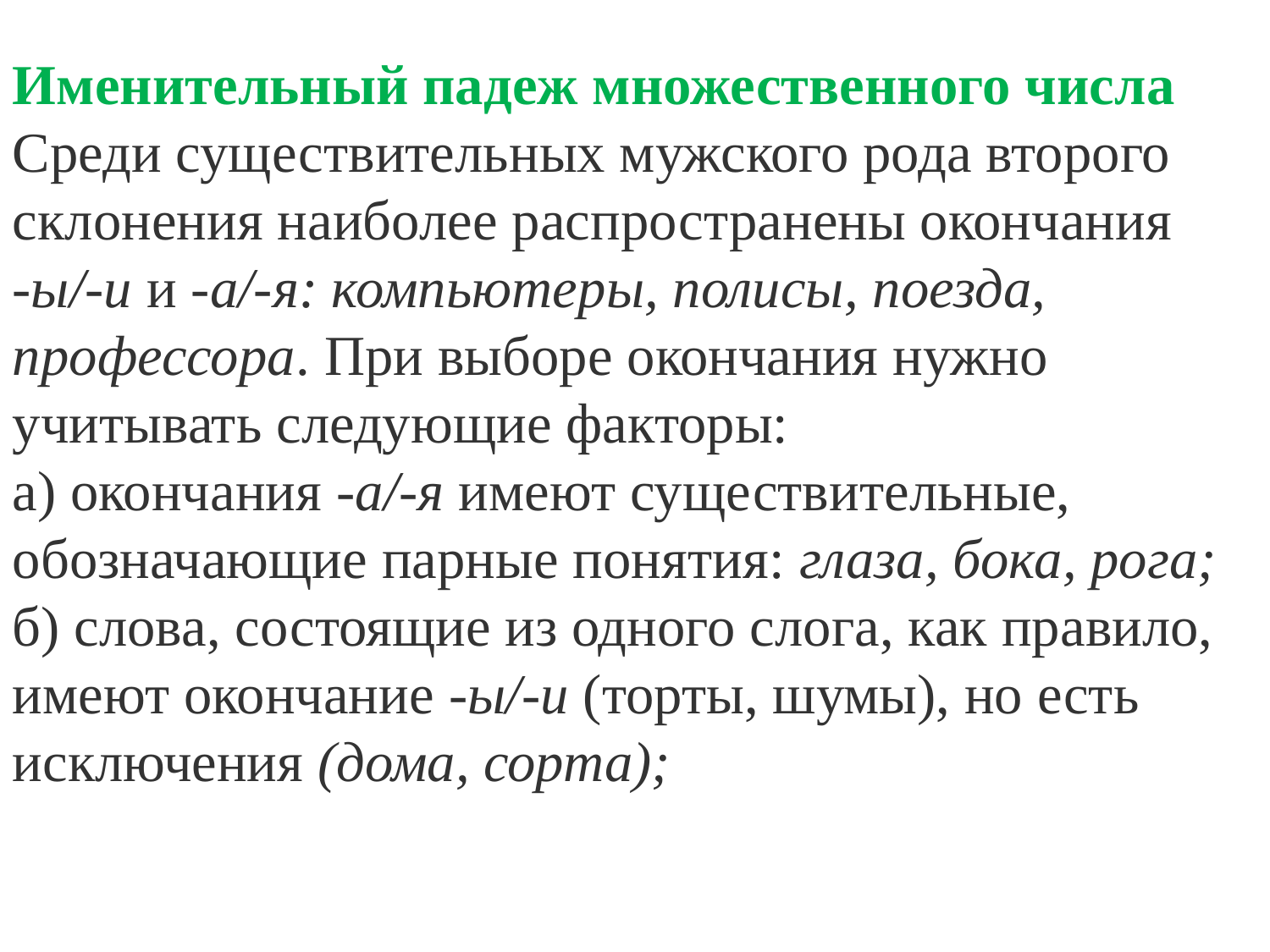

Именительный падеж множественного числа
Среди существительных мужского рода второго склонения наиболее распространены окончания 
-ы/-и и -а/-я: компьютеры, полисы, поезда, профессора. При выборе окончания нужно учитывать следующие факторы:
а) окончания -а/-я имеют существительные, обозначающие парные понятия: глаза, бока, рога;
б) слова, состоящие из одного слога, как правило, имеют окончание -ы/-и (торты, шумы), но есть исключения (дома, сорта);